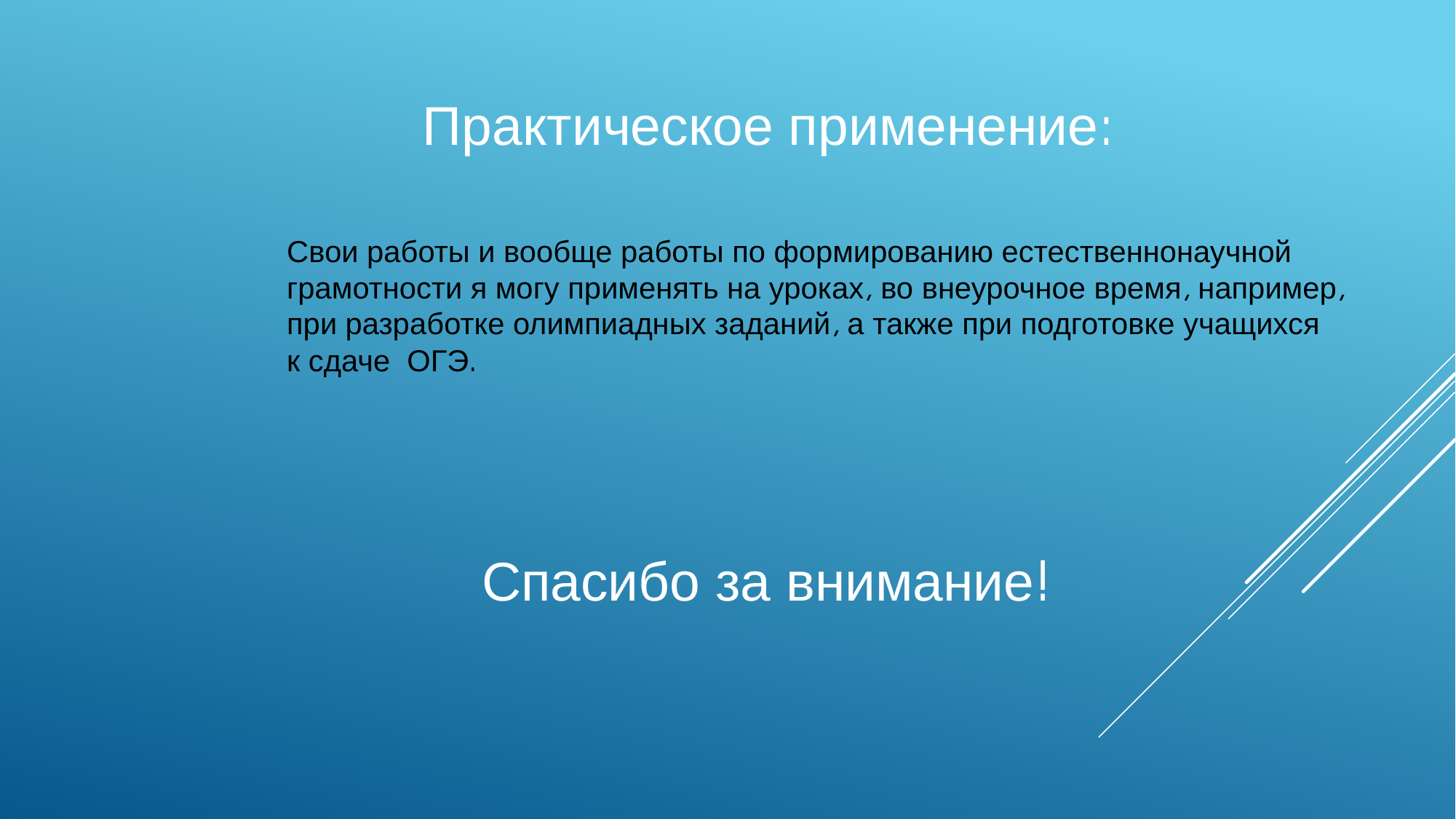

Практическое применение:
Свои работы и вообще работы по формированию естественнонаучной
грамотности я могу применять на уроках, во внеурочное время, например,
при разработке олимпиадных заданий, а также при подготовке учащихся
к сдаче  ОГЭ.
Спасибо за внимание!